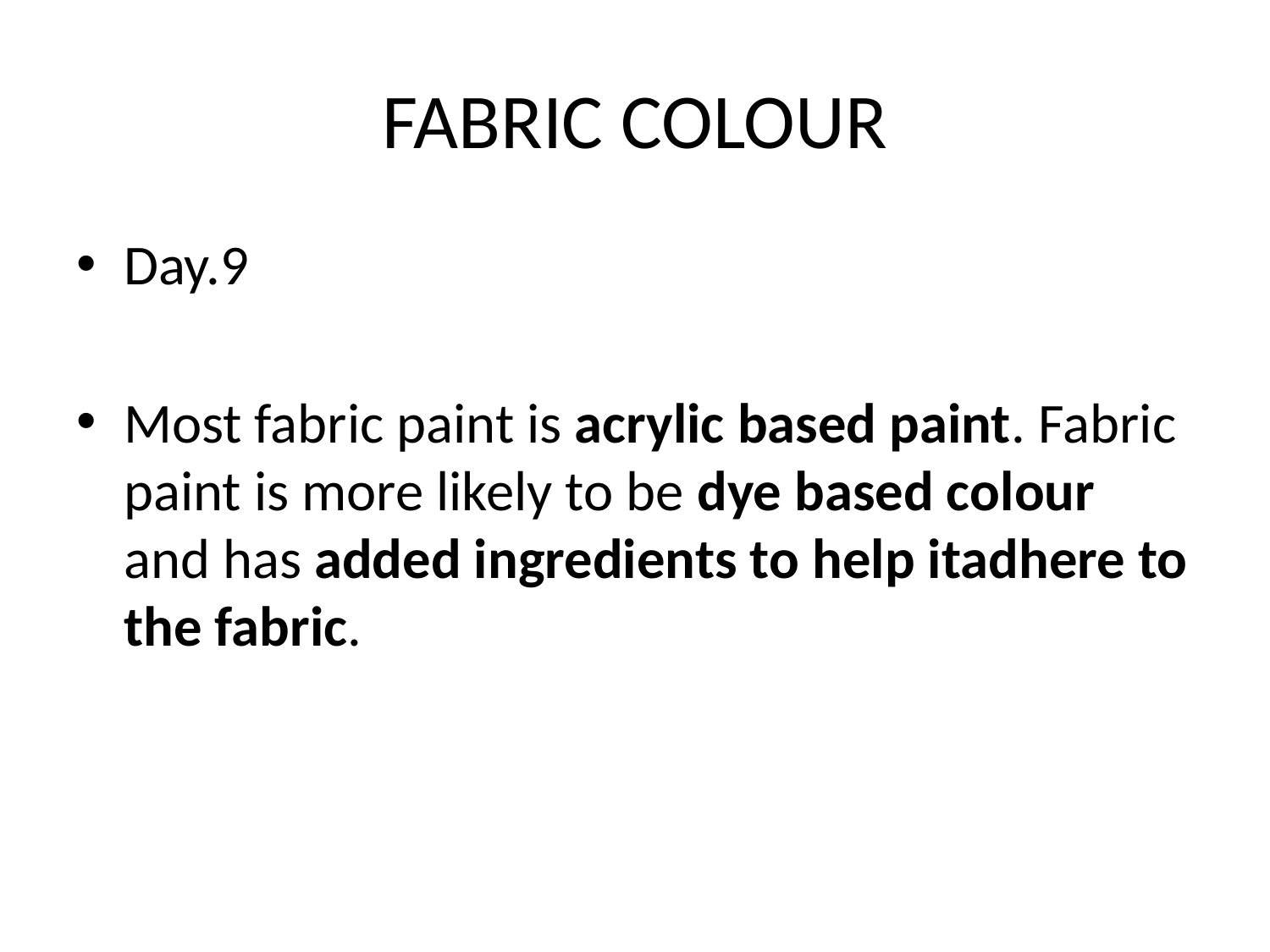

# FABRIC COLOUR
Day.9

Most fabric paint is acrylic based paint. Fabric paint is more likely to be dye based colour and has added ingredients to help itadhere to the fabric.